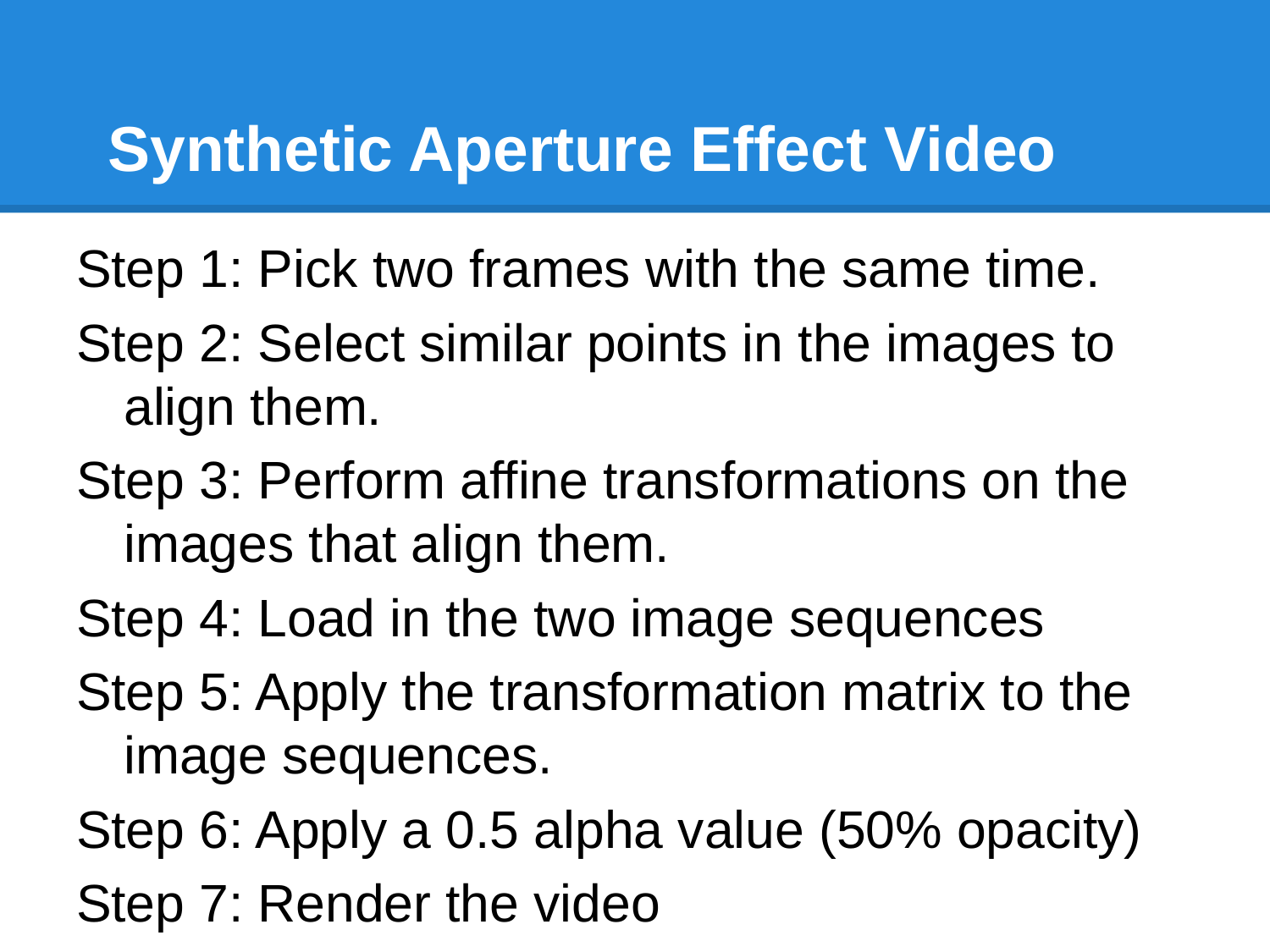

# Synthetic Aperture Effect Video
Step 1: Pick two frames with the same time.
Step 2: Select similar points in the images to align them.
Step 3: Perform affine transformations on the images that align them.
Step 4: Load in the two image sequences
Step 5: Apply the transformation matrix to the image sequences.
Step 6: Apply a 0.5 alpha value (50% opacity)
Step 7: Render the video